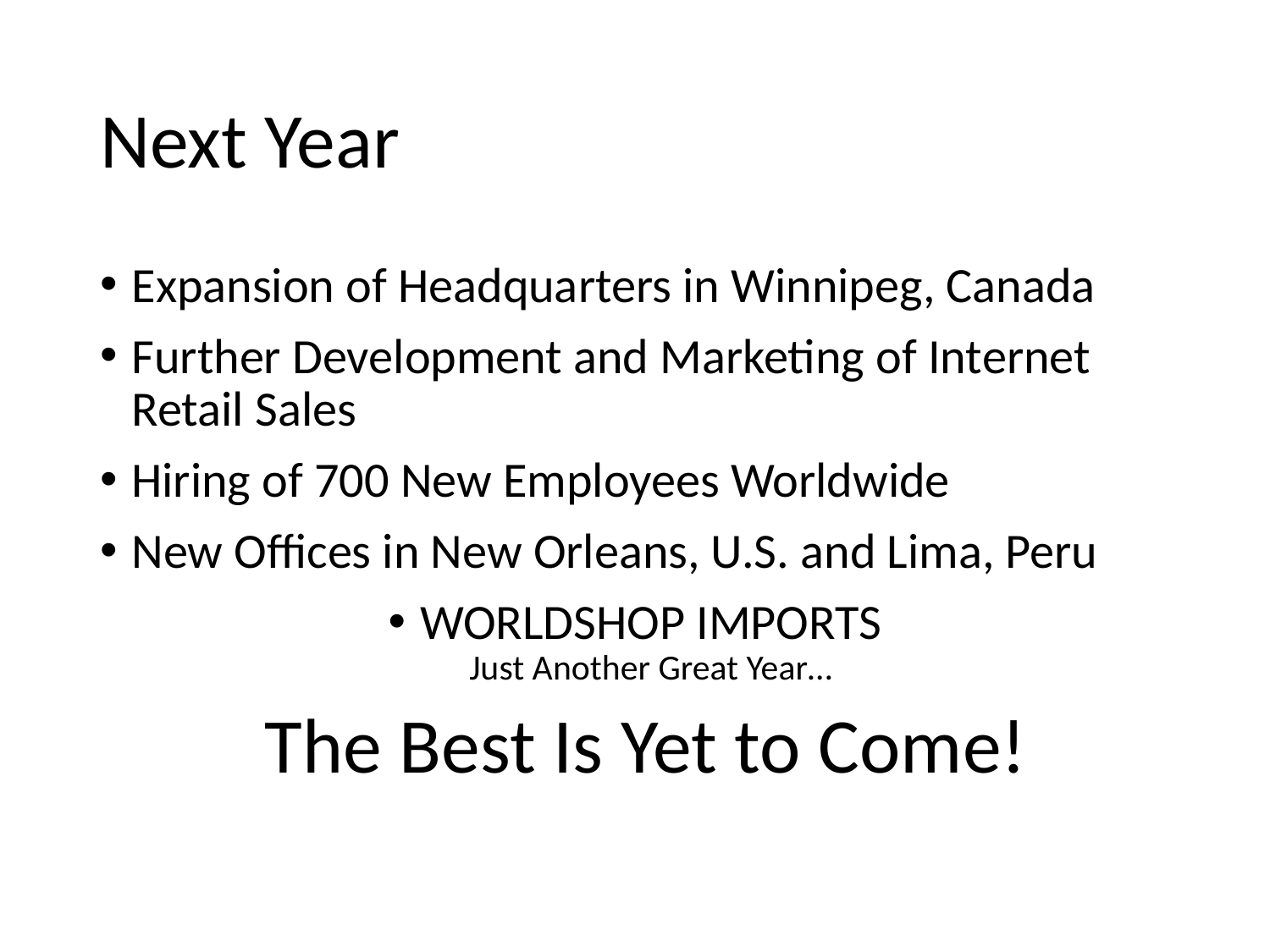

# Next Year
Expansion of Headquarters in Winnipeg, Canada
Further Development and Marketing of Internet Retail Sales
Hiring of 700 New Employees Worldwide
New Offices in New Orleans, U.S. and Lima, Peru
WORLDSHOP IMPORTS
Just Another Great Year…
  The Best Is Yet to Come!